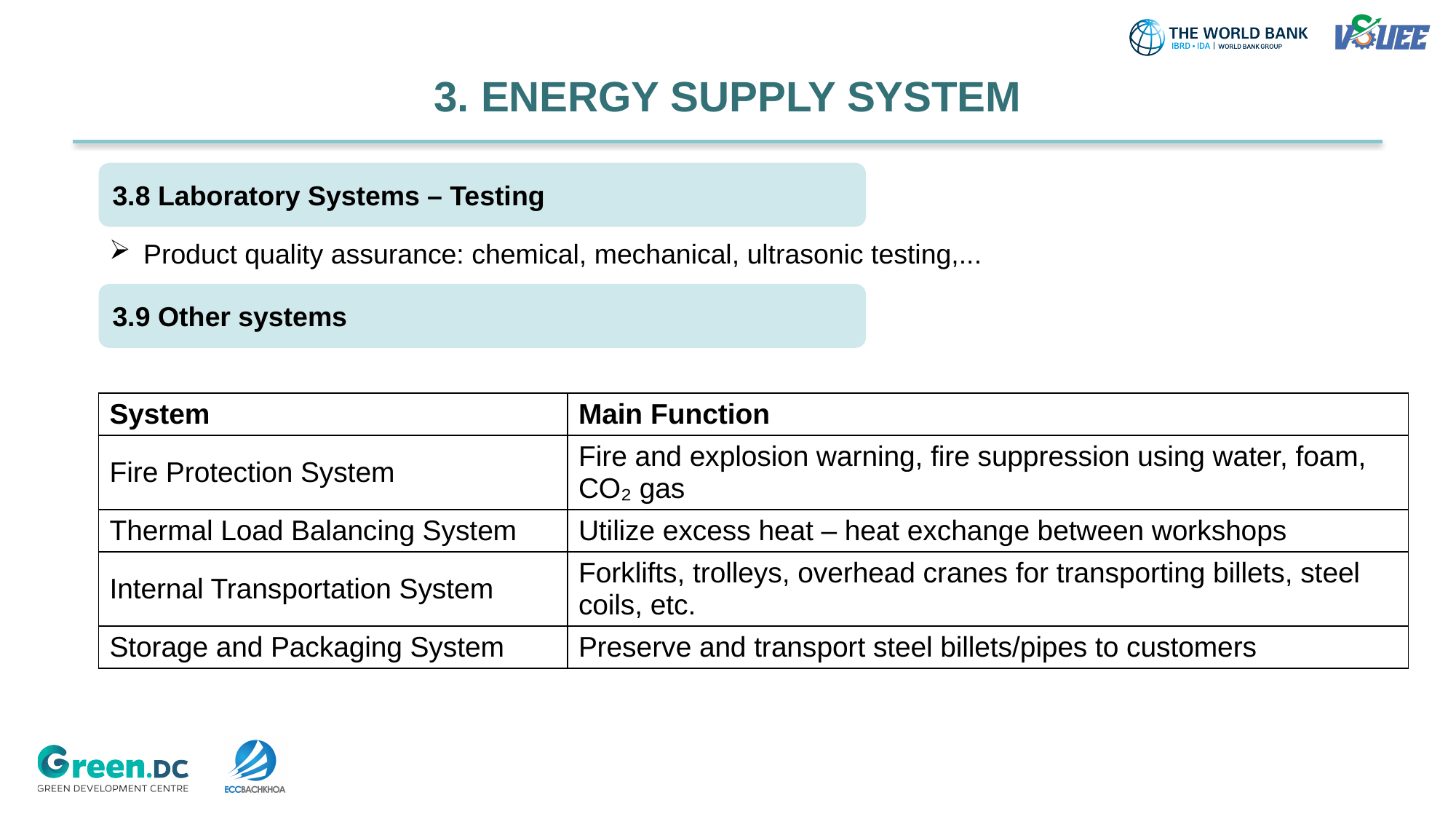

# 3. ENERGY SUPPLY SYSTEM
3.8 Laboratory Systems – Testing
Product quality assurance: chemical, mechanical, ultrasonic testing,...
3.9 Other systems
| System | Main Function |
| --- | --- |
| Fire Protection System | Fire and explosion warning, fire suppression using water, foam, CO₂ gas |
| Thermal Load Balancing System | Utilize excess heat – heat exchange between workshops |
| Internal Transportation System | Forklifts, trolleys, overhead cranes for transporting billets, steel coils, etc. |
| Storage and Packaging System | Preserve and transport steel billets/pipes to customers |